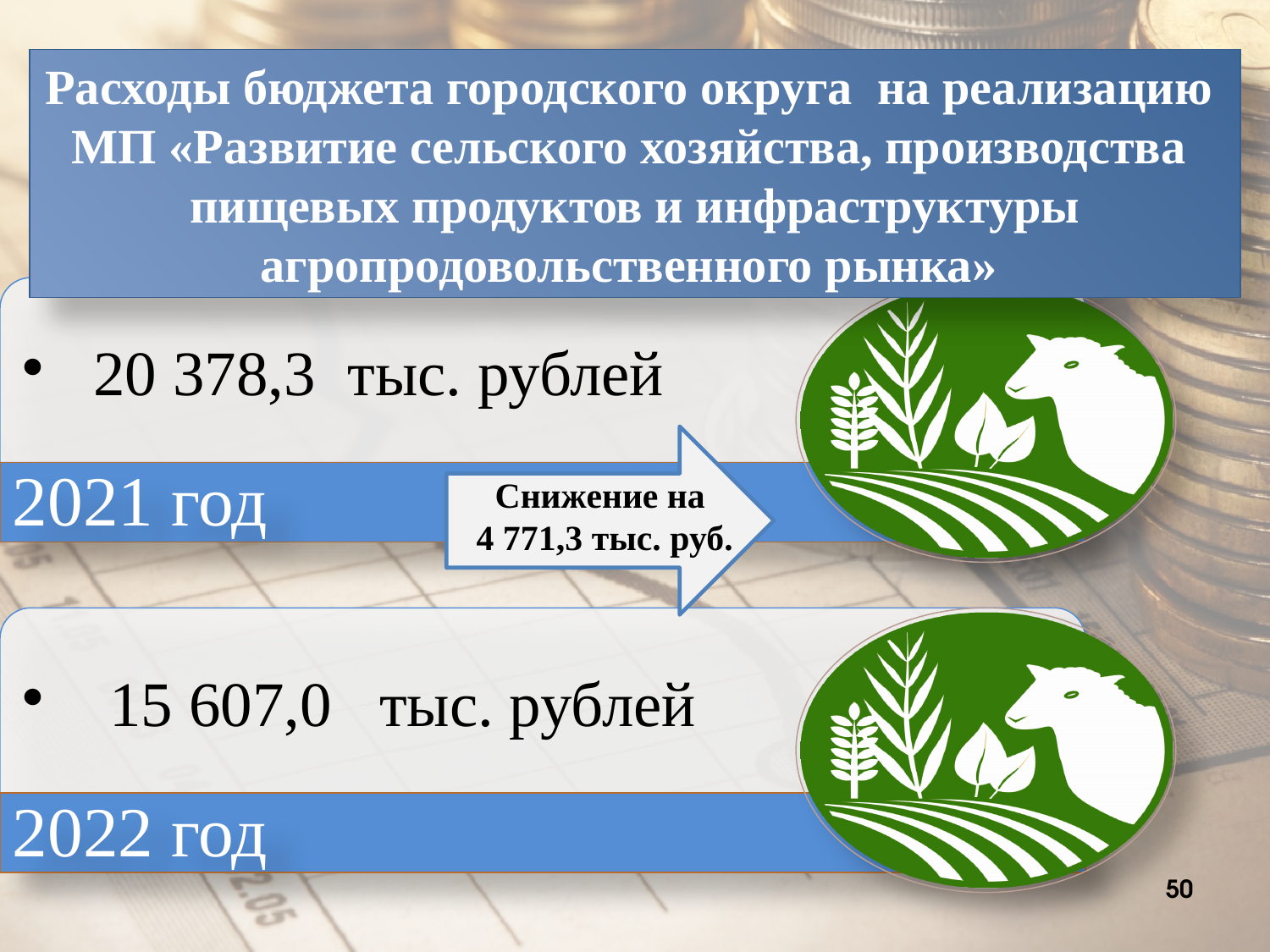

Расходы бюджета городского округа  на реализацию
МП «Развитие сельского хозяйства, производства
пищевых продуктов и инфраструктуры агропродовольственного рынка»
2021 год
2022 год
  20 378,3  тыс. рублей
   15 607,0   тыс. рублей

Снижение на
 4 771,3 тыс. руб.
50